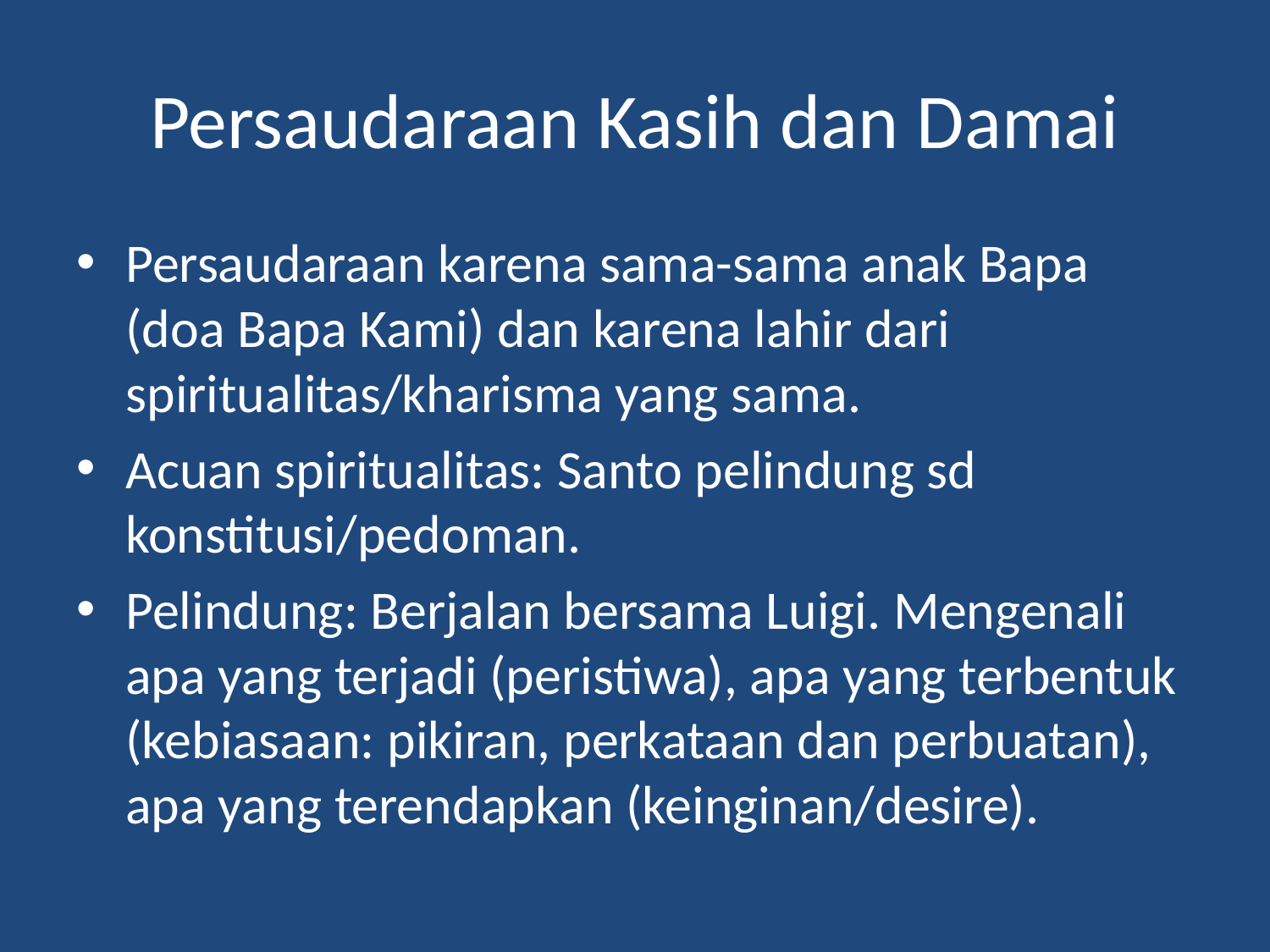

# Persaudaraan Kasih dan Damai
Persaudaraan karena sama-sama anak Bapa (doa Bapa Kami) dan karena lahir dari spiritualitas/kharisma yang sama.
Acuan spiritualitas: Santo pelindung sd konstitusi/pedoman.
Pelindung: Berjalan bersama Luigi. Mengenali apa yang terjadi (peristiwa), apa yang terbentuk (kebiasaan: pikiran, perkataan dan perbuatan), apa yang terendapkan (keinginan/desire).